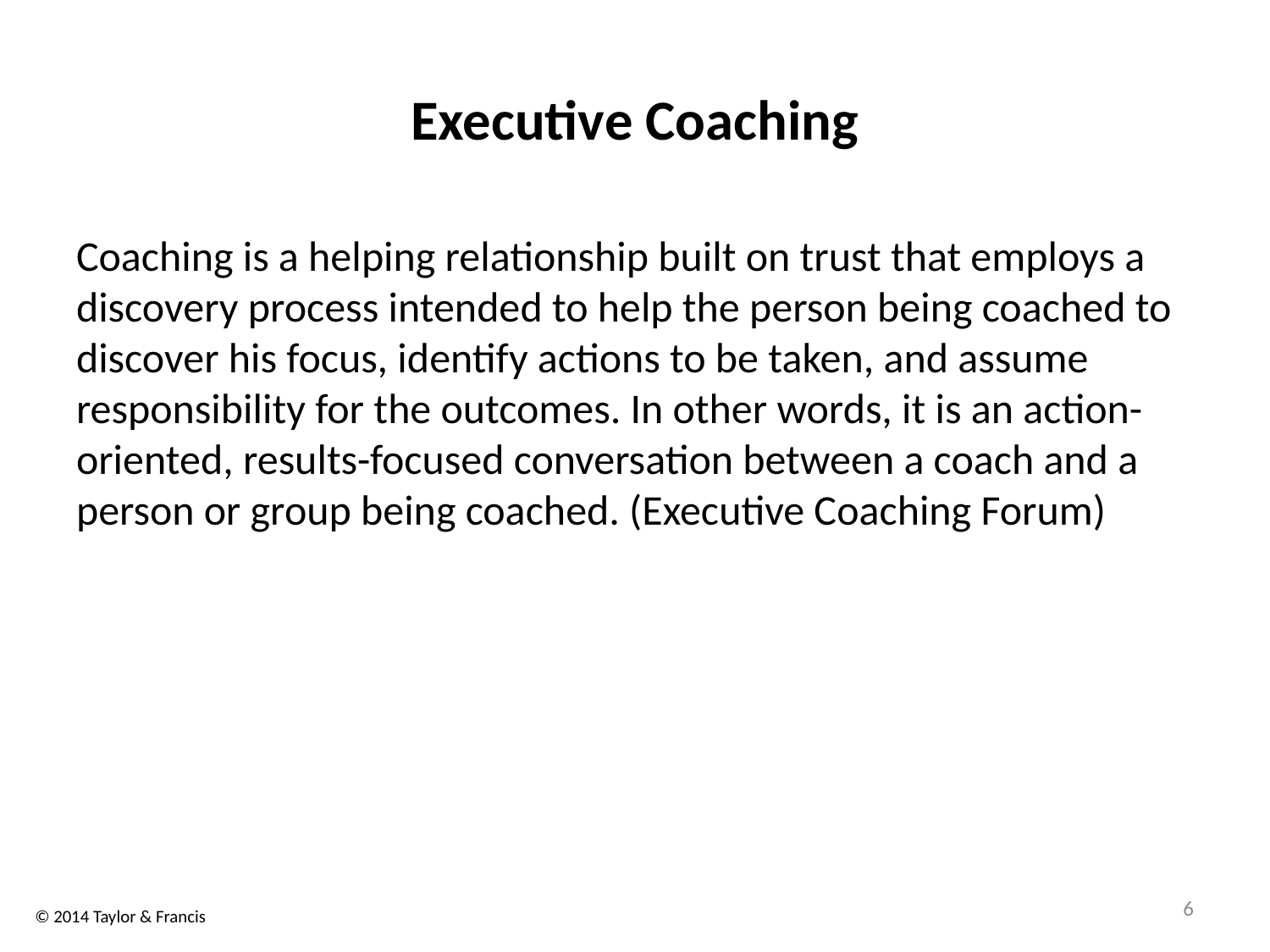

# Executive Coaching
Coaching is a helping relationship built on trust that employs a discovery process intended to help the person being coached to discover his focus, identify actions to be taken, and assume responsibility for the outcomes. In other words, it is an action-oriented, results-focused conversation between a coach and a person or group being coached. (Executive Coaching Forum)

6
© 2014 Taylor & Francis